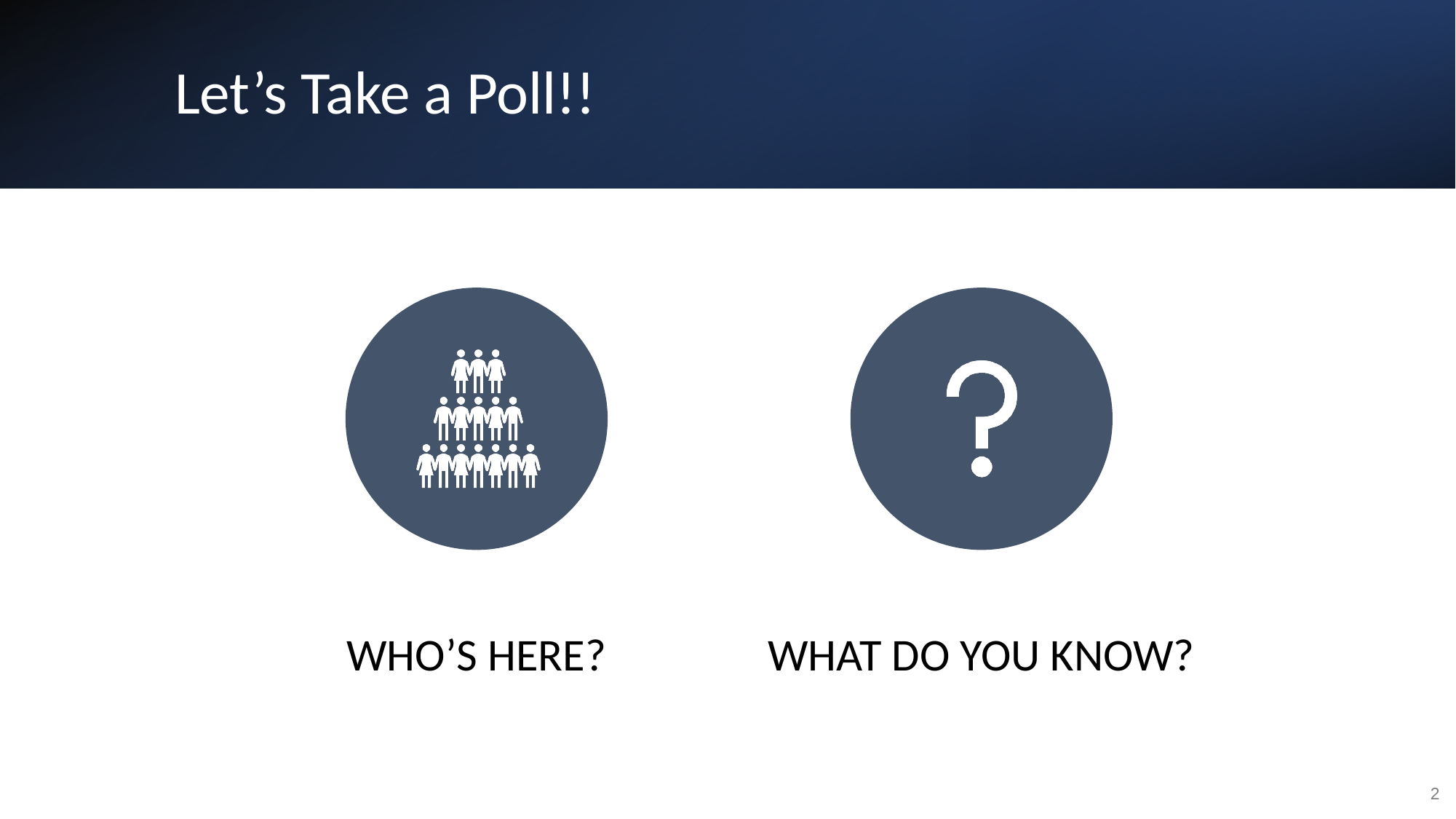

# Let’s Take a Poll!!
Who’s here?
What do you know?
2